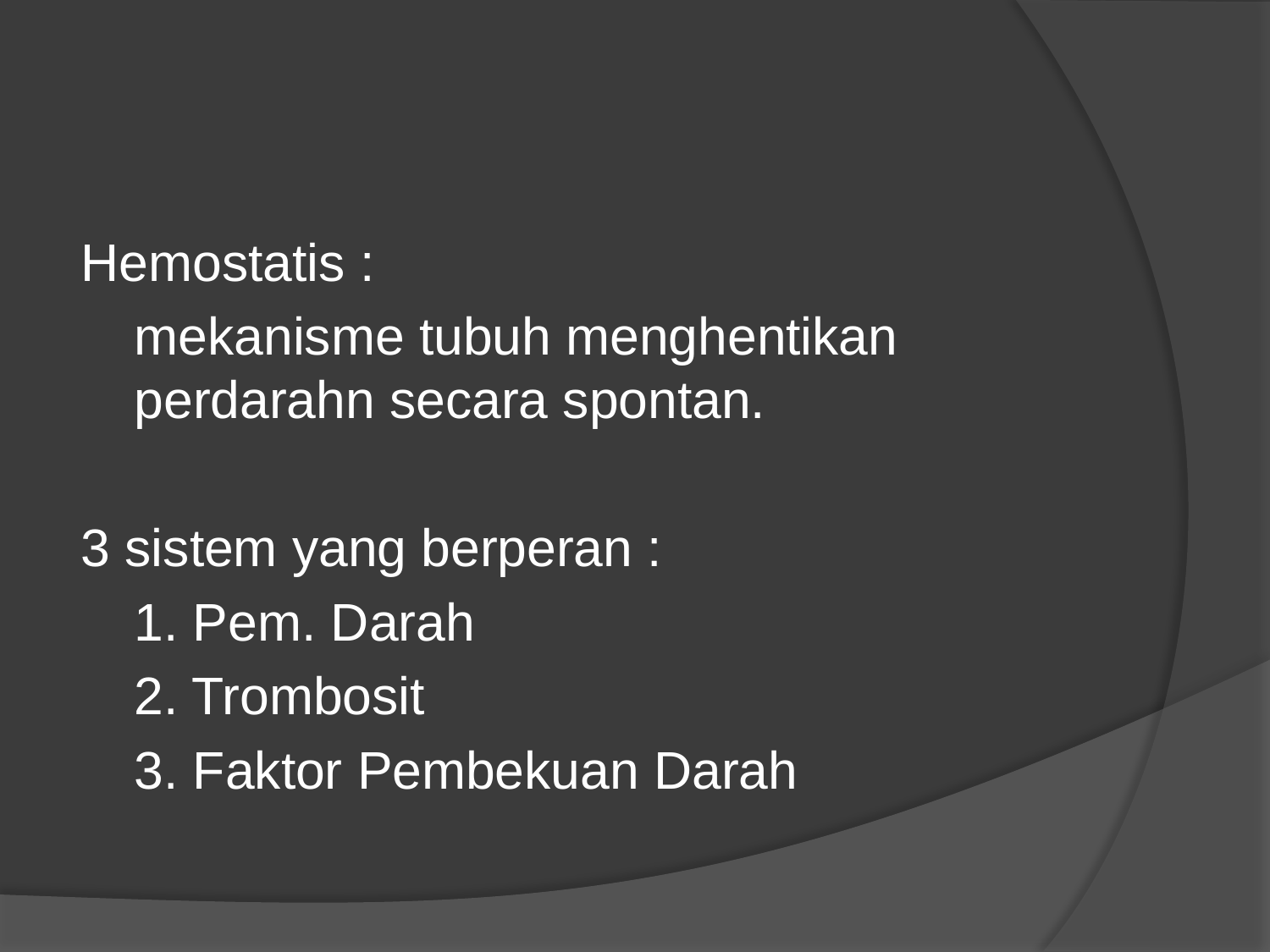

#
Hemostatis :
	mekanisme tubuh menghentikan perdarahn secara spontan.

3 sistem yang berperan :
	1. Pem. Darah
	2. Trombosit
	3. Faktor Pembekuan Darah